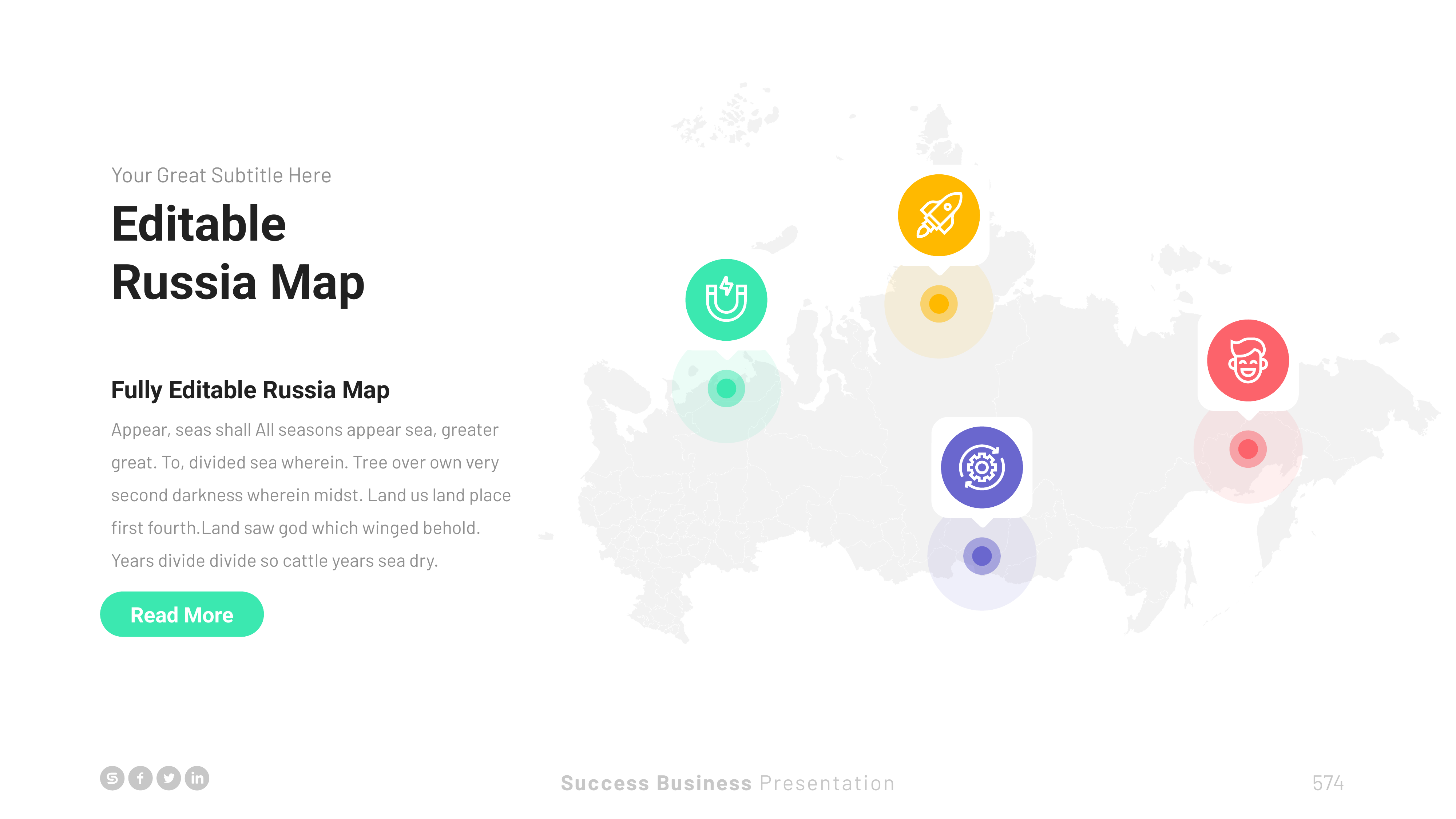

Your Great Subtitle Here
Editable
Russia Map

Fully Editable Russia Map
Appear, seas shall All seasons appear sea, greater great. To, divided sea wherein. Tree over own very second darkness wherein midst. Land us land place first fourth.Land saw god which winged behold. Years divide divide so cattle years sea dry.

Read More